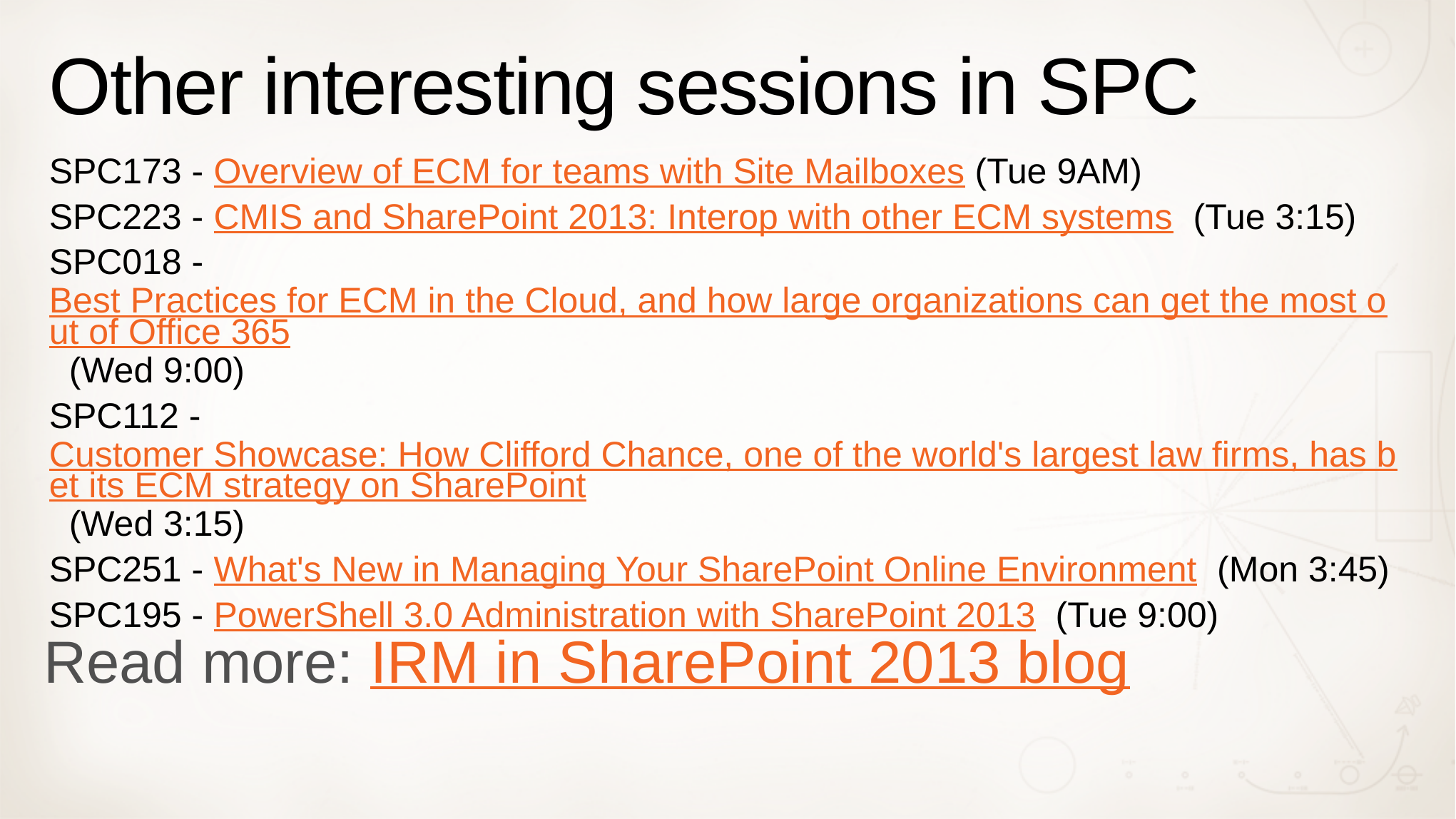

# Other interesting sessions in SPC
SPC173 - Overview of ECM for teams with Site Mailboxes (Tue 9AM)
SPC223 - CMIS and SharePoint 2013: Interop with other ECM systems  (Tue 3:15)
SPC018 - Best Practices for ECM in the Cloud, and how large organizations can get the most out of Office 365  (Wed 9:00)
SPC112 - Customer Showcase: How Clifford Chance, one of the world's largest law firms, has bet its ECM strategy on SharePoint  (Wed 3:15)
SPC251 - What's New in Managing Your SharePoint Online Environment  (Mon 3:45)
SPC195 - PowerShell 3.0 Administration with SharePoint 2013  (Tue 9:00)
Read more: IRM in SharePoint 2013 blog